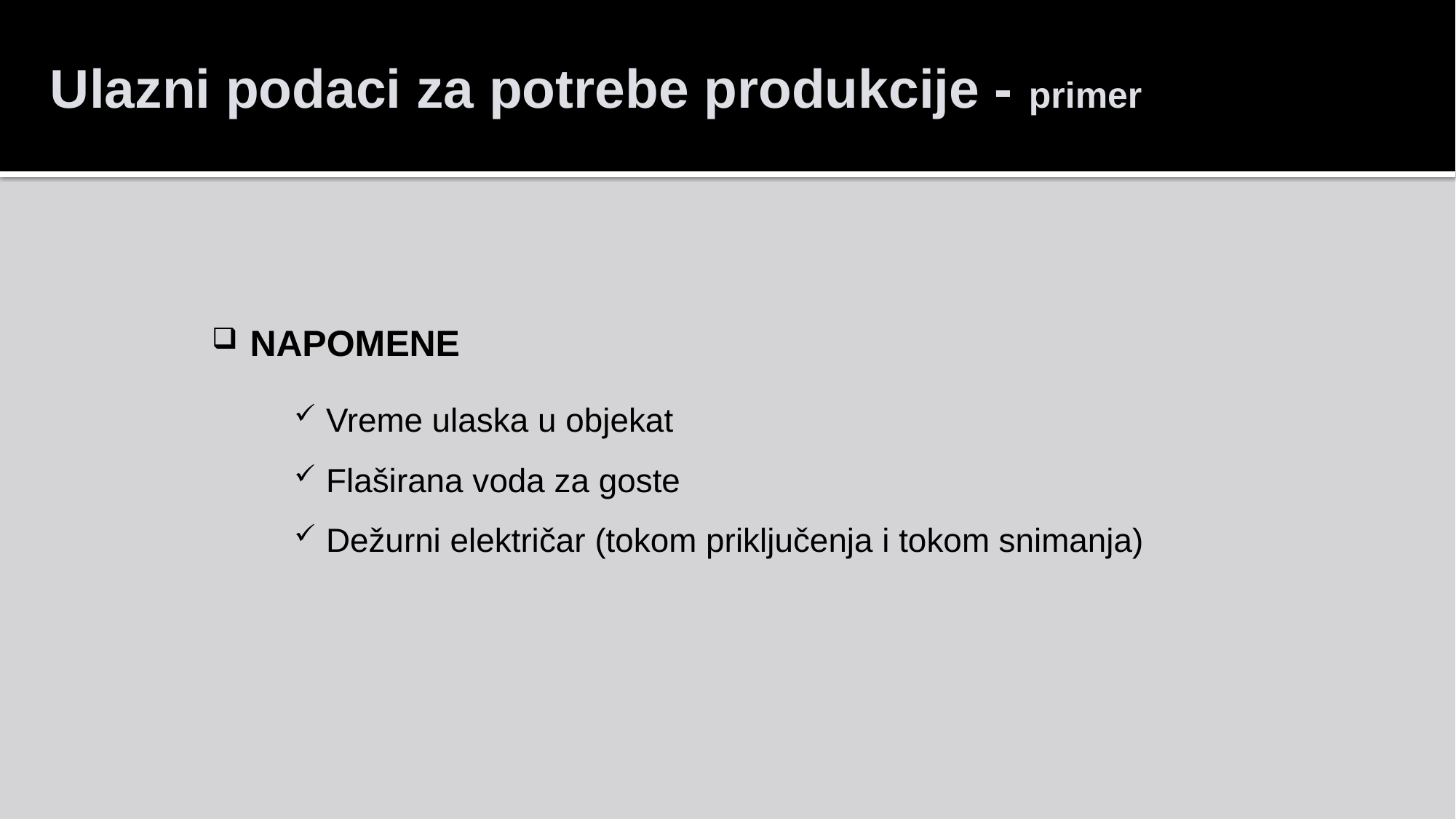

Ulazni podaci za potrebe produkcije - primer

NAPOMENE
Vreme ulaska u objekat
Flaširana voda za goste
Dežurni električar (tokom priključenja i tokom snimanja)